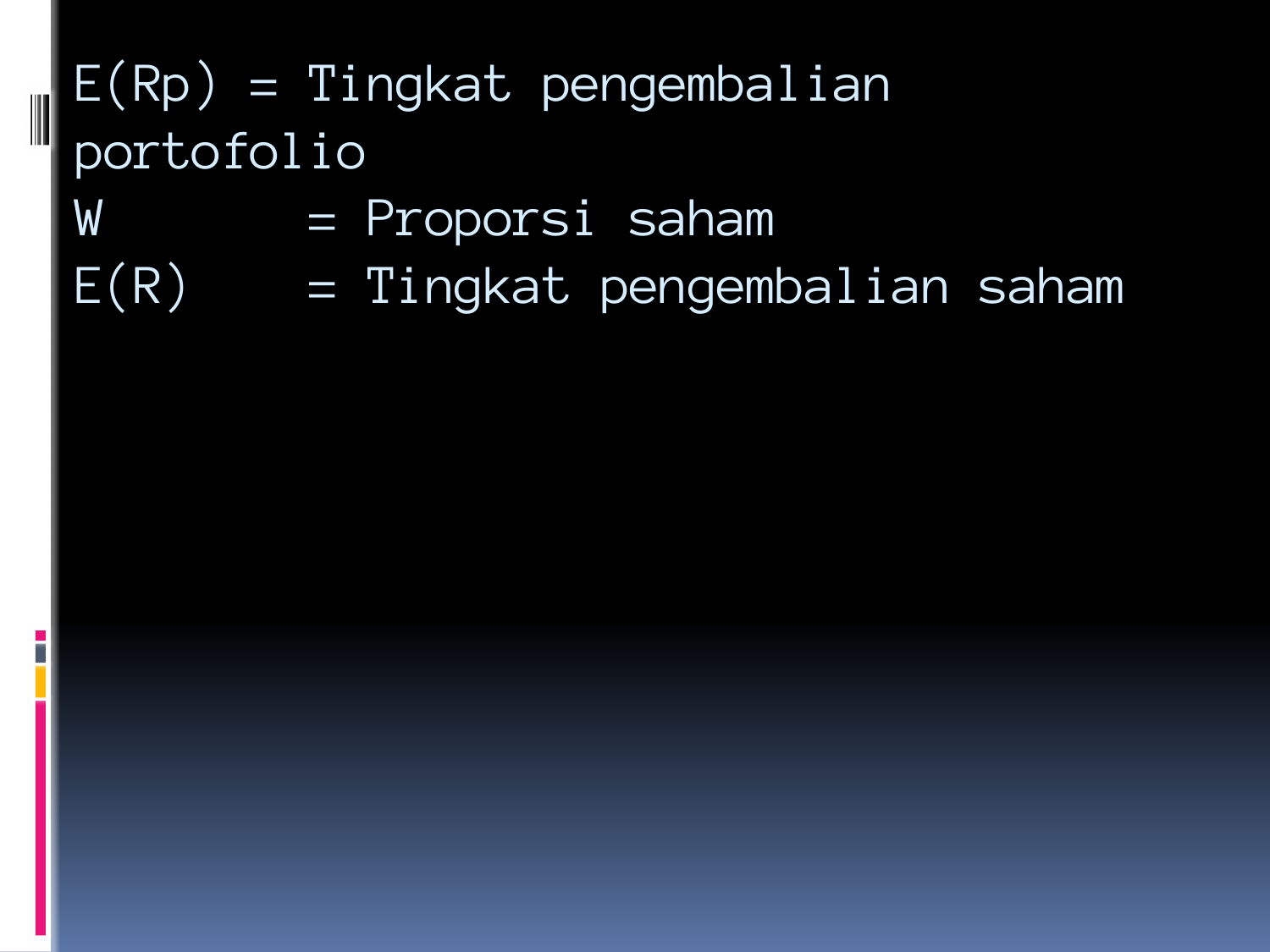

# E(Rp) = Tingkat pengembalian portofolio W       = Proporsi saham E(R)    = Tingkat pengembalian saham